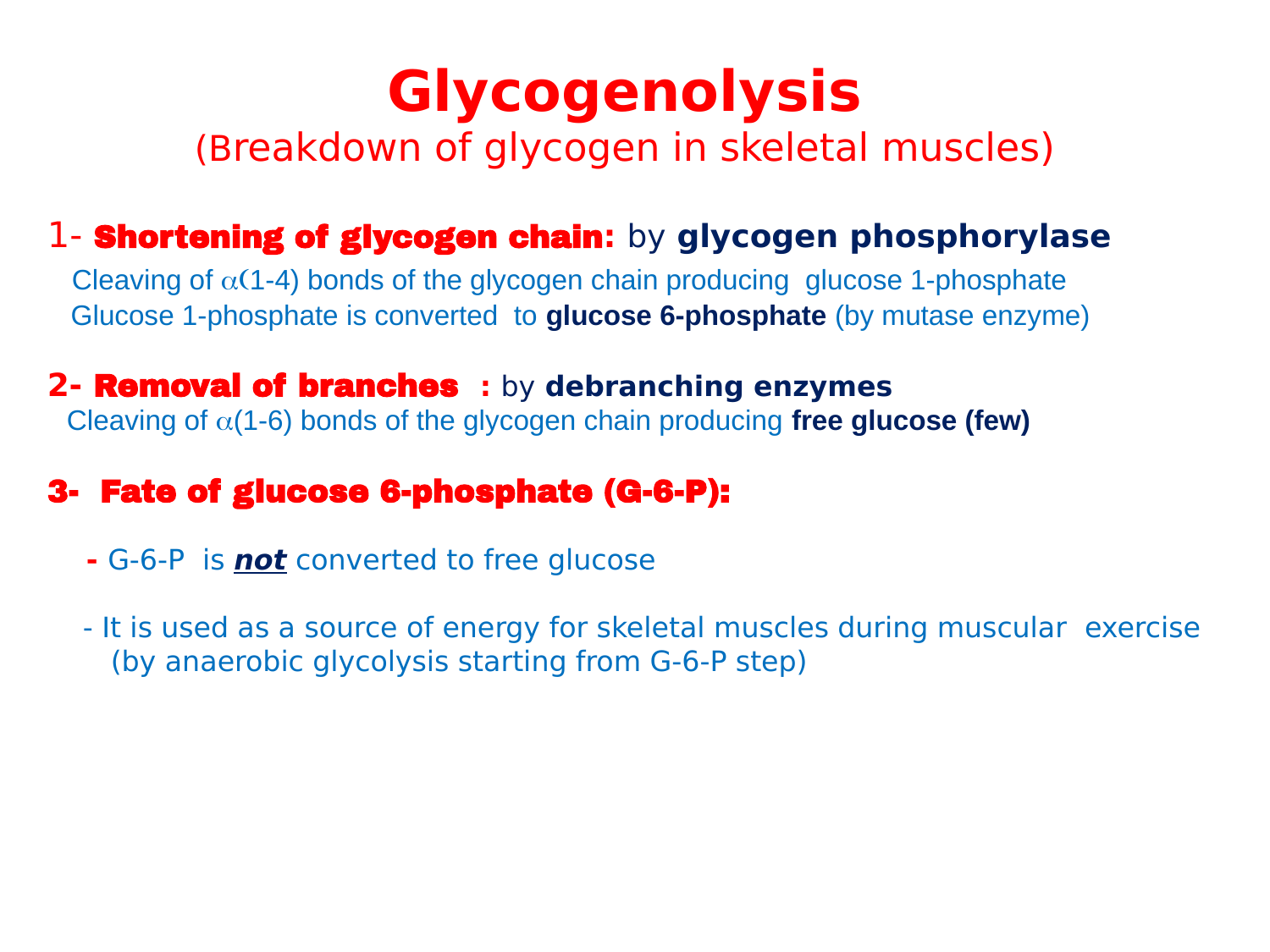

# Glycogenolysis (Breakdown of glycogen in skeletal muscles)
1- Shortening of glycogen chain: by glycogen phosphorylase
  Cleaving of α(1-4) bonds of the glycogen chain producing  glucose 1-phosphate
   Glucose 1-phosphate is converted  to glucose 6-phosphate (by mutase enzyme)

2- Removal of branches  : by debranching enzymes
  Cleaving of α(1-6) bonds of the glycogen chain producing free glucose (few)

3-  Fate of glucose 6-phosphate (G-6-P):

    - G-6-P  is not converted to free glucose

    - It is used as a source of energy for skeletal muscles during muscular  exercise (by anaerobic glycolysis starting from G-6-P step)